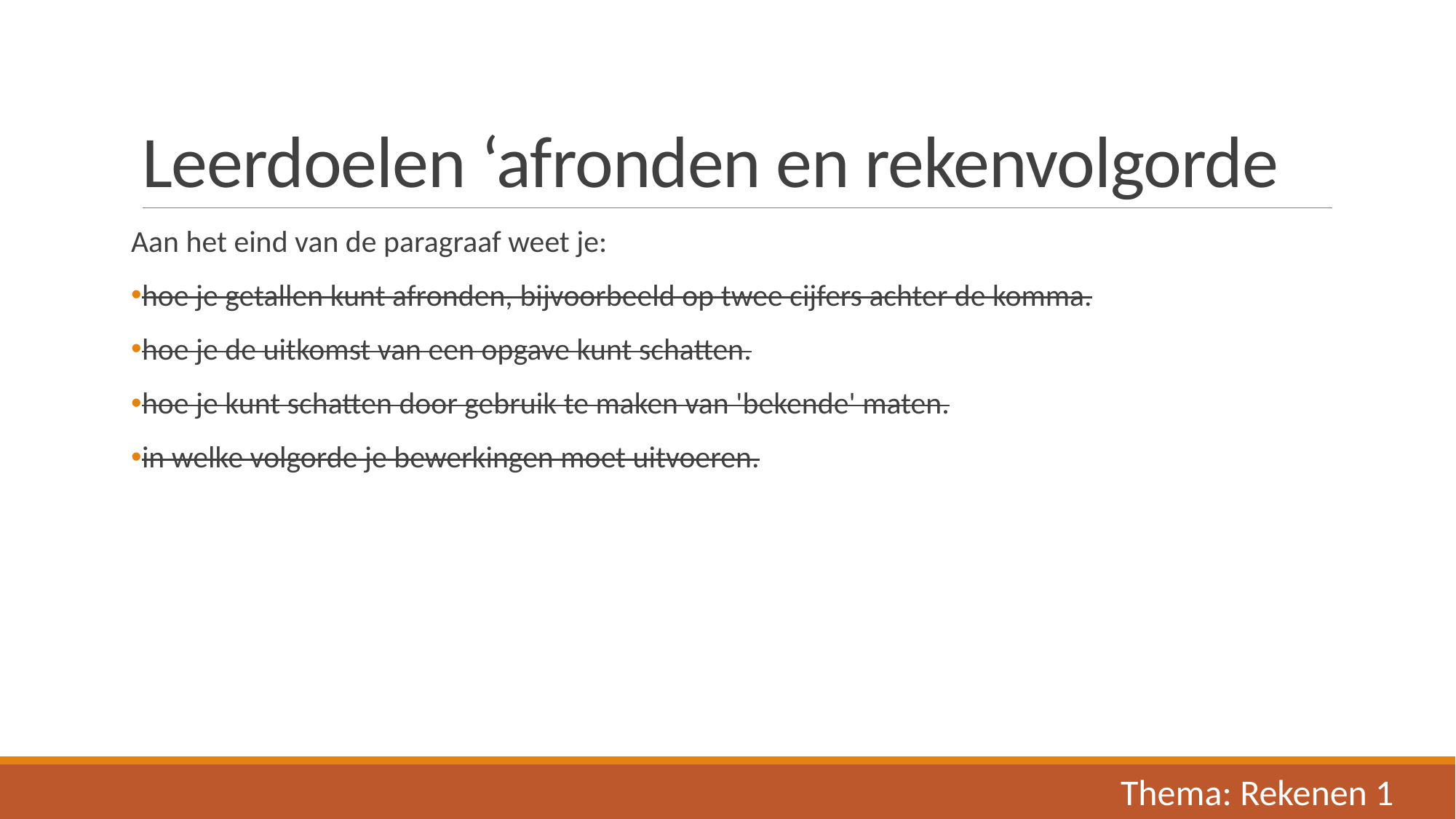

# Leerdoelen ‘afronden en rekenvolgorde
Aan het eind van de paragraaf weet je:
hoe je getallen kunt afronden, bijvoorbeeld op twee cijfers achter de komma.
hoe je de uitkomst van een opgave kunt schatten.
hoe je kunt schatten door gebruik te maken van 'bekende' maten.
in welke volgorde je bewerkingen moet uitvoeren.

Thema: Rekenen 1